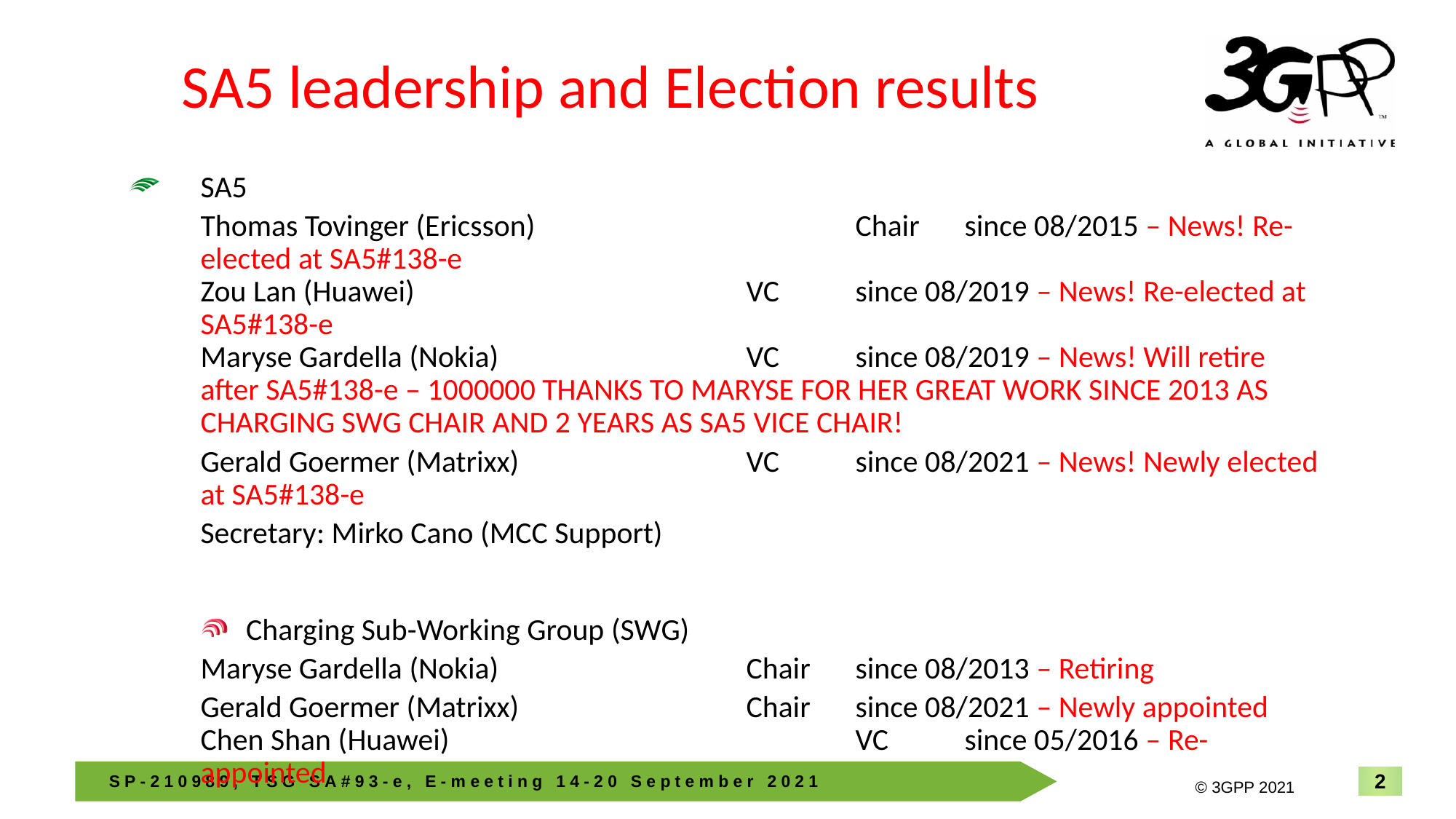

# SA5 leadership and Election results
SA5
	Thomas Tovinger (Ericsson) 			Chair 	since 08/2015 – News! Re-elected at SA5#138-e
Zou Lan (Huawei)	 			VC 	since 08/2019 – News! Re-elected at SA5#138-e
Maryse Gardella (Nokia) 			VC 	since 08/2019 – News! Will retire after SA5#138-e – 1000000 THANKS TO MARYSE FOR HER GREAT WORK SINCE 2013 AS CHARGING SWG CHAIR AND 2 YEARS AS SA5 VICE CHAIR!
	Gerald Goermer (Matrixx) 			VC 	since 08/2021 – News! Newly elected at SA5#138-e
	Secretary: Mirko Cano (MCC Support)

Charging Sub-Working Group (SWG)
	Maryse Gardella (Nokia)			Chair	since 08/2013 – Retiring
	Gerald Goermer (Matrixx) 			Chair 	since 08/2021 – Newly appointed
Chen Shan (Huawei)				VC	since 05/2016 – Re-appointed